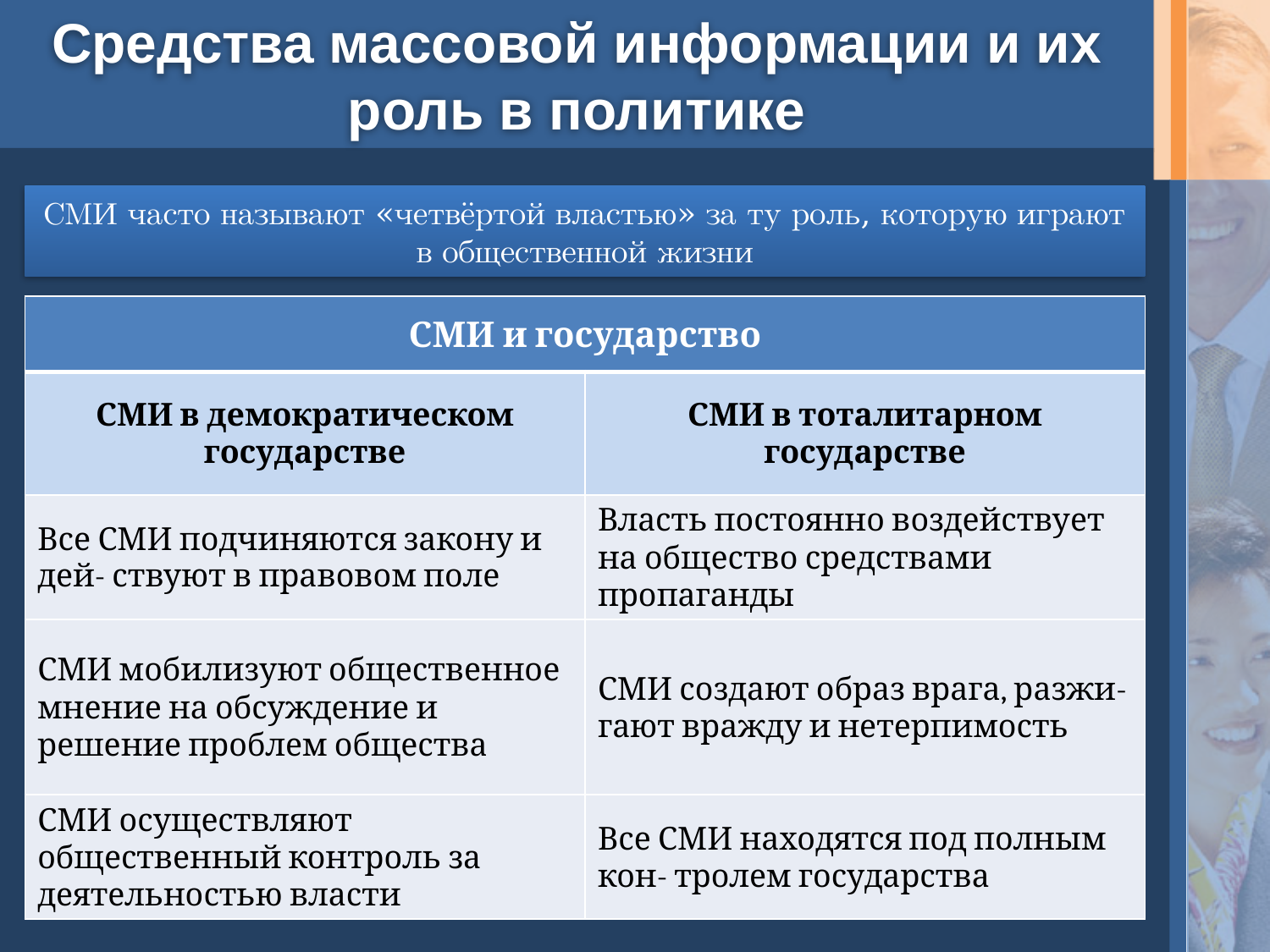

# Средства массовой информации и их роль в политике
СМИ часто называют «четвёртой властью» за ту роль, которую играют в общественной жизни
| СМИ и государство |  |
| --- | --- |
| СМИ в демократическом государстве | СМИ в тоталитарном государстве |
| Все СМИ подчиняются закону и дей- ствуют в правовом поле | Власть постоянно воздействует на общество средствами пропаганды |
| СМИ мобилизуют общественное мнение на обсуждение и решение проблем общества | СМИ создают образ врага, разжи- гают вражду и нетерпимость |
| СМИ осуществляют общественный контроль за деятельностью власти | Все СМИ находятся под полным кон- тролем государства |